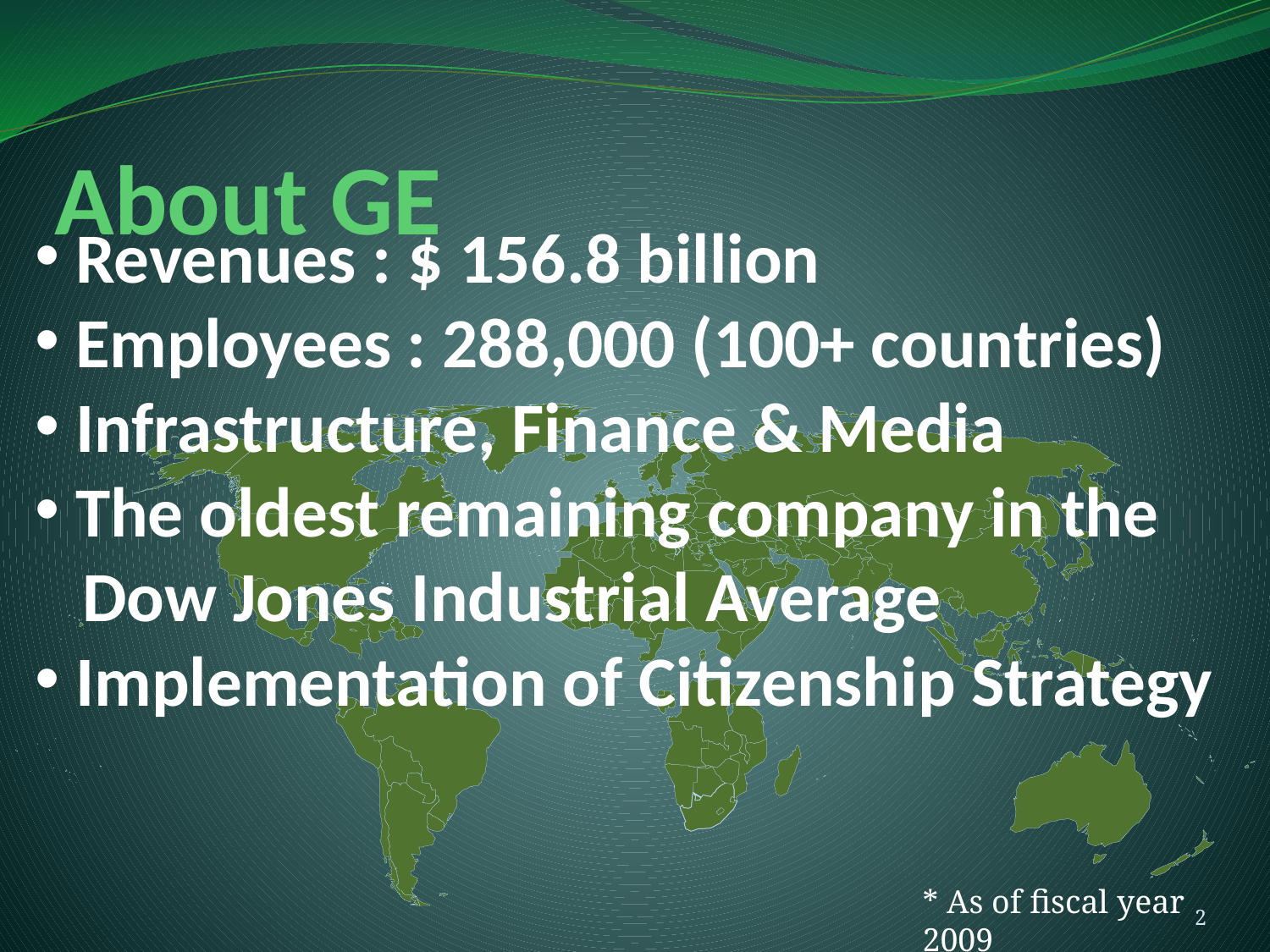

# About GE
 Revenues : $ 156.8 billion
 Employees : 288,000 (100+ countries)
 Infrastructure, Finance & Media
 The oldest remaining company in the
   Dow Jones Industrial Average
 Implementation of Citizenship Strategy

* As of fiscal year 2009
2